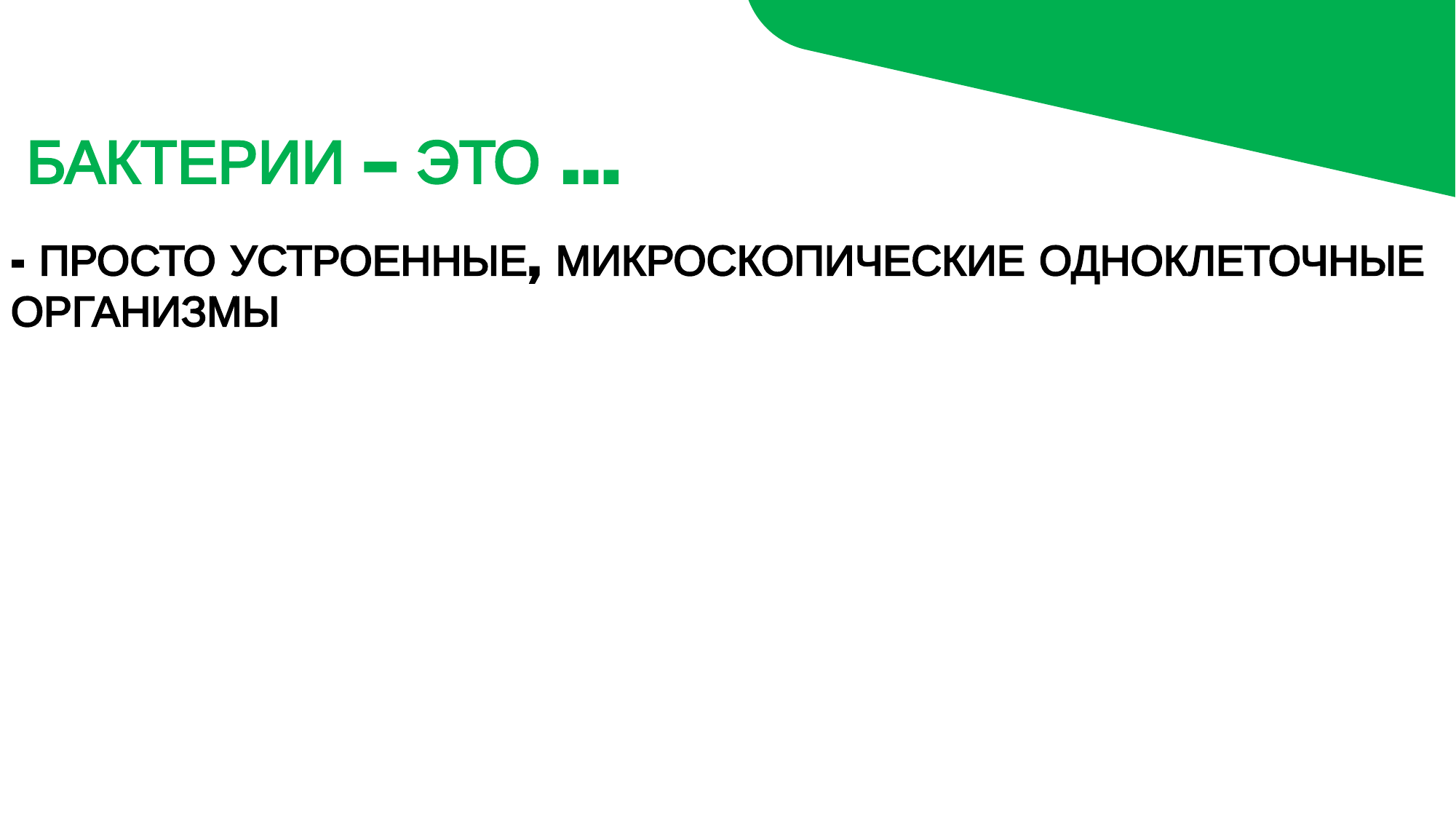

БАКТЕРИИ – ЭТО …
- ПРОСТО УСТРОЕННЫЕ, МИКРОСКОПИЧЕСКИЕ ОДНОКЛЕТОЧНЫЕ ОРГАНИЗМЫ